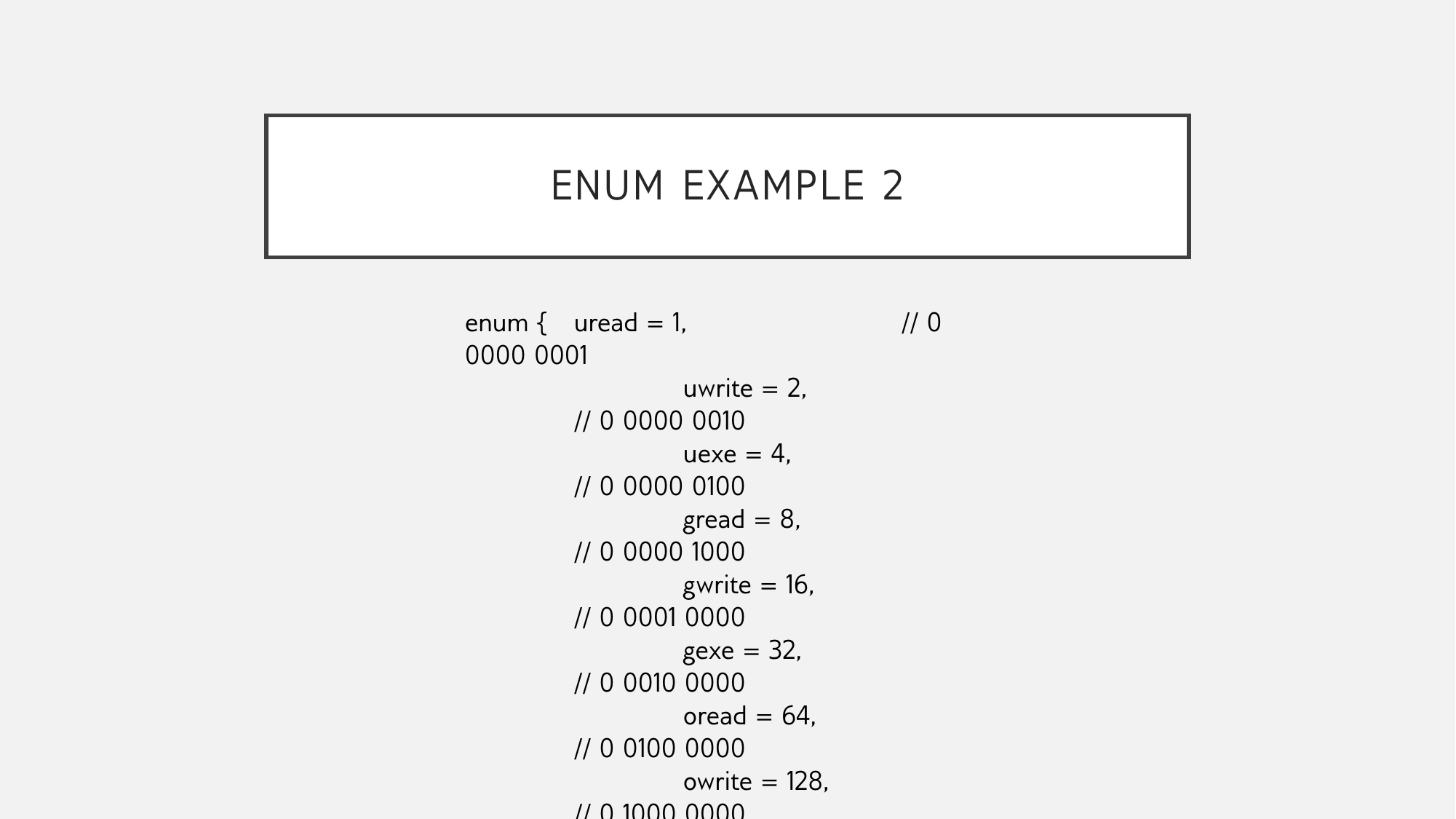

# Enum Example 2
enum {	uread = 1,		// 0 0000 0001
		uwrite = 2,		// 0 0000 0010
		uexe = 4,			// 0 0000 0100
		gread = 8,		// 0 0000 1000
		gwrite = 16,		// 0 0001 0000
		gexe = 32,		// 0 0010 0000
		oread = 64,		// 0 0100 0000
		owrite = 128,		// 0 1000 0000
		oexe = 256		// 1 0000 0000
};